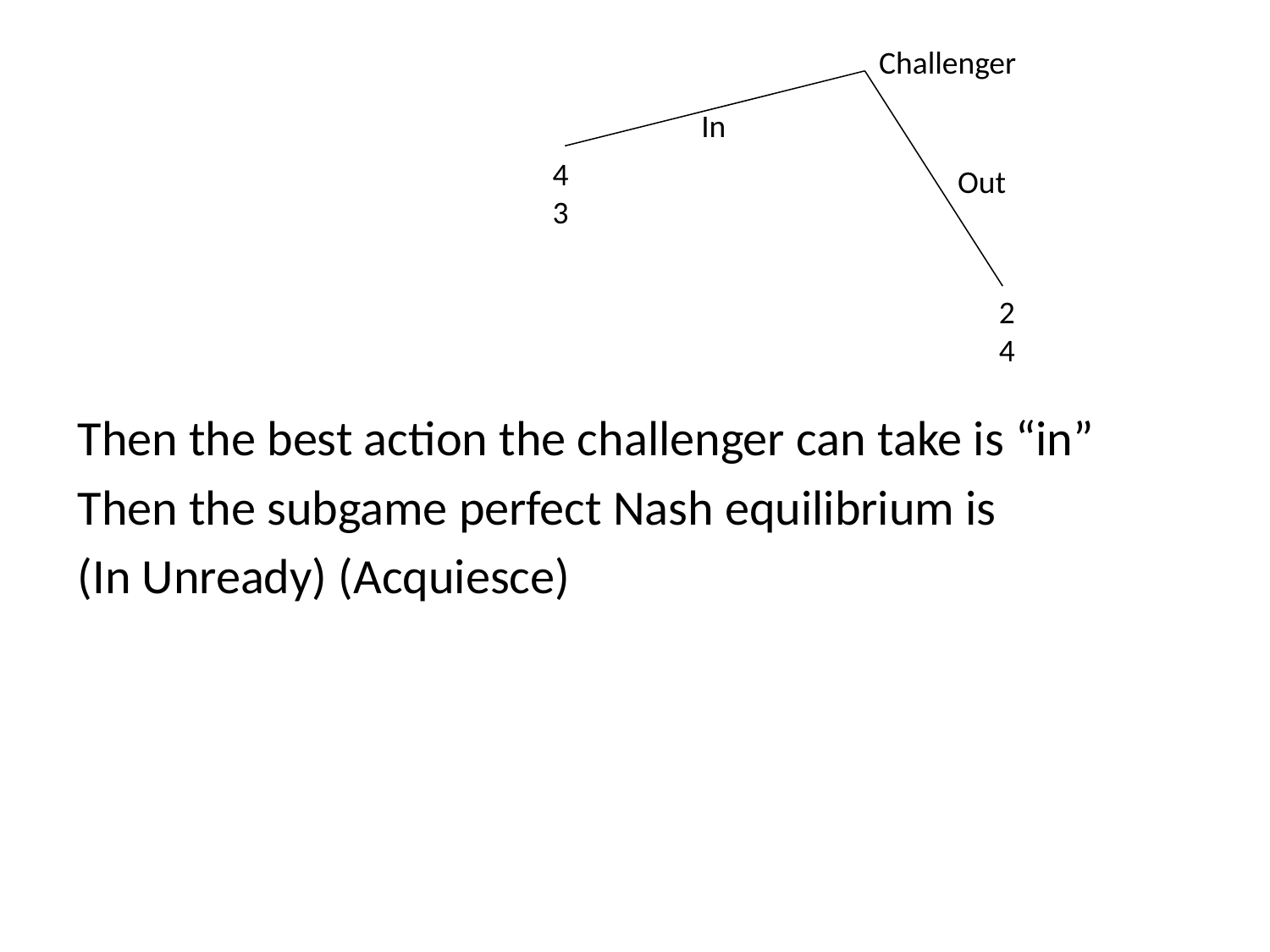

Then the best action the challenger can take is “in”
Then the subgame perfect Nash equilibrium is
(In Unready) (Acquiesce)

Challenger

In
43
Out
2
4